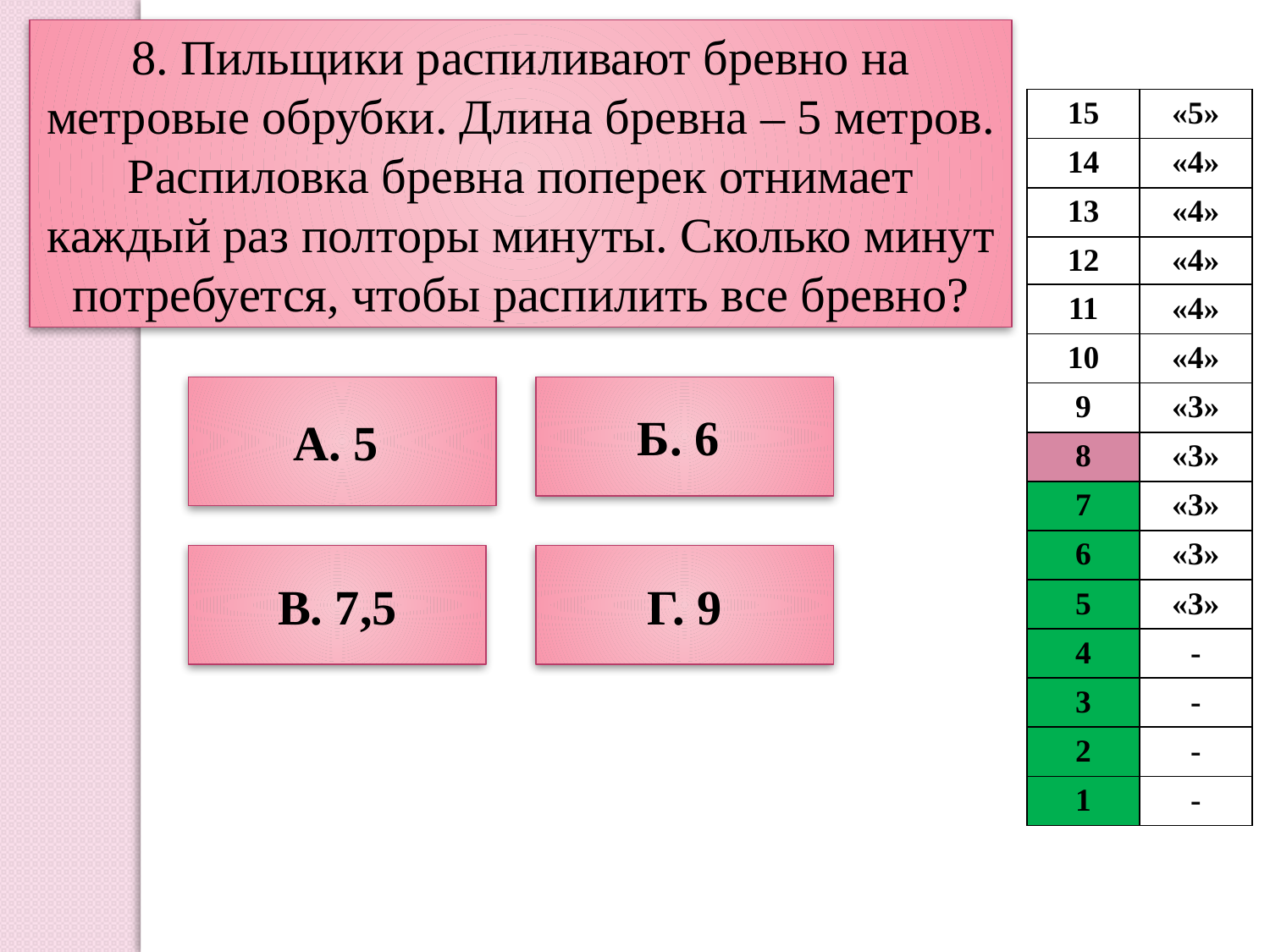

8. Пильщики распиливают бревно на метровые обрубки. Длина бревна – 5 метров. Распиловка бревна поперек отнимает каждый раз полторы минуты. Сколько минут потребуется, чтобы распилить все бревно?
| 15 | «5» |
| --- | --- |
| 14 | «4» |
| 13 | «4» |
| 12 | «4» |
| 11 | «4» |
| 10 | «4» |
| 9 | «3» |
| 8 | «3» |
| 7 | «3» |
| 6 | «3» |
| 5 | «3» |
| 4 | - |
| 3 | - |
| 2 | - |
| 1 | - |
А. 5
Б. 6
В. 7,5
Г. 9